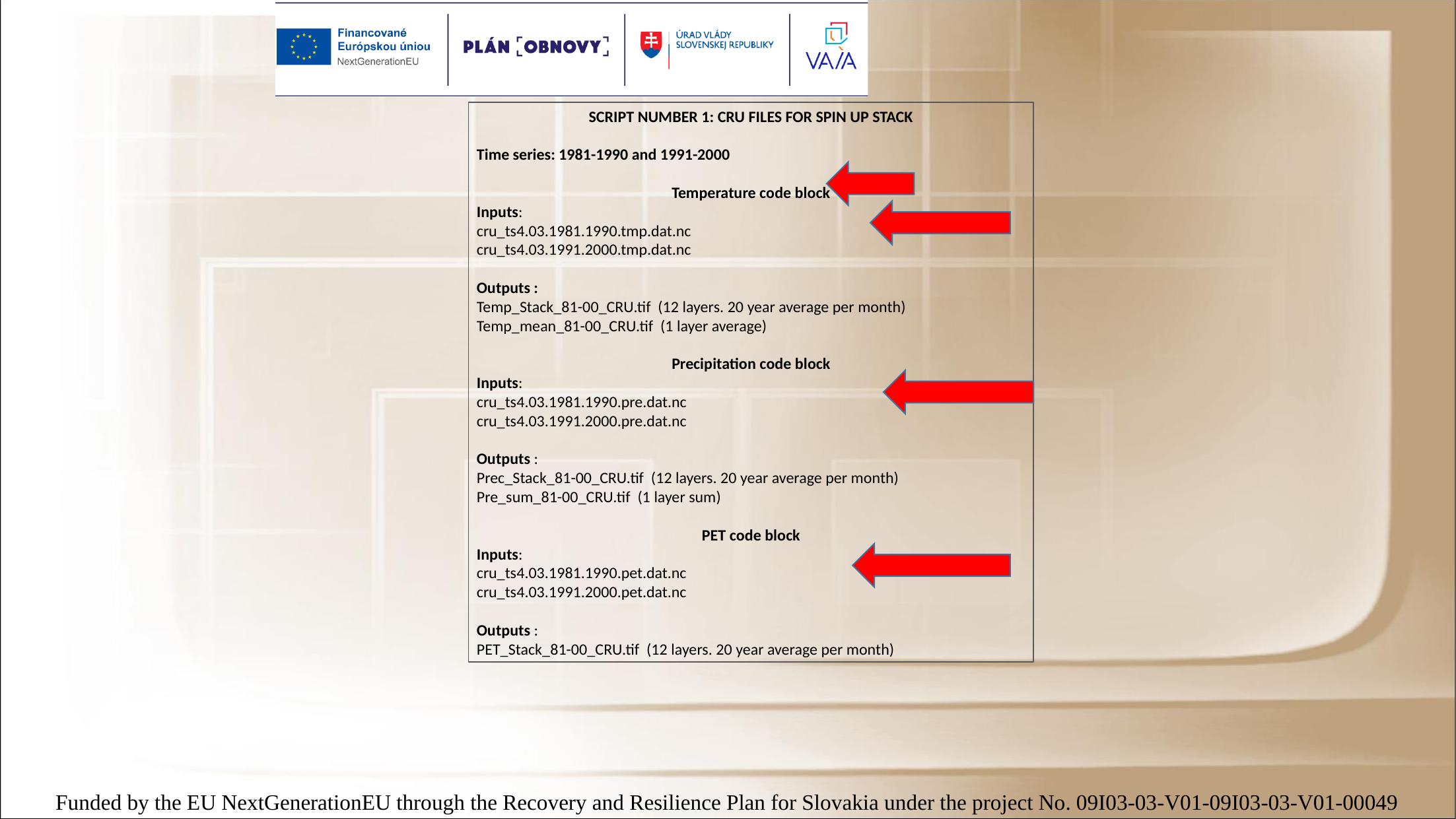

SCRIPT NUMBER 1: CRU FILES FOR SPIN UP STACK

Time series: 1981-1990 and 1991-2000

Temperature code block
Inputs:
cru_ts4.03.1981.1990.tmp.dat.nc
cru_ts4.03.1991.2000.tmp.dat.nc

Outputs :
Temp_Stack_81-00_CRU.tif  (12 layers. 20 year average per month)
Temp_mean_81-00_CRU.tif  (1 layer average)

Precipitation code block
Inputs:
cru_ts4.03.1981.1990.pre.dat.nc
cru_ts4.03.1991.2000.pre.dat.nc

Outputs :
Prec_Stack_81-00_CRU.tif  (12 layers. 20 year average per month)
Pre_sum_81-00_CRU.tif  (1 layer sum)

PET code block
Inputs:
cru_ts4.03.1981.1990.pet.dat.nc
cru_ts4.03.1991.2000.pet.dat.nc

Outputs :
PET_Stack_81-00_CRU.tif  (12 layers. 20 year average per month)